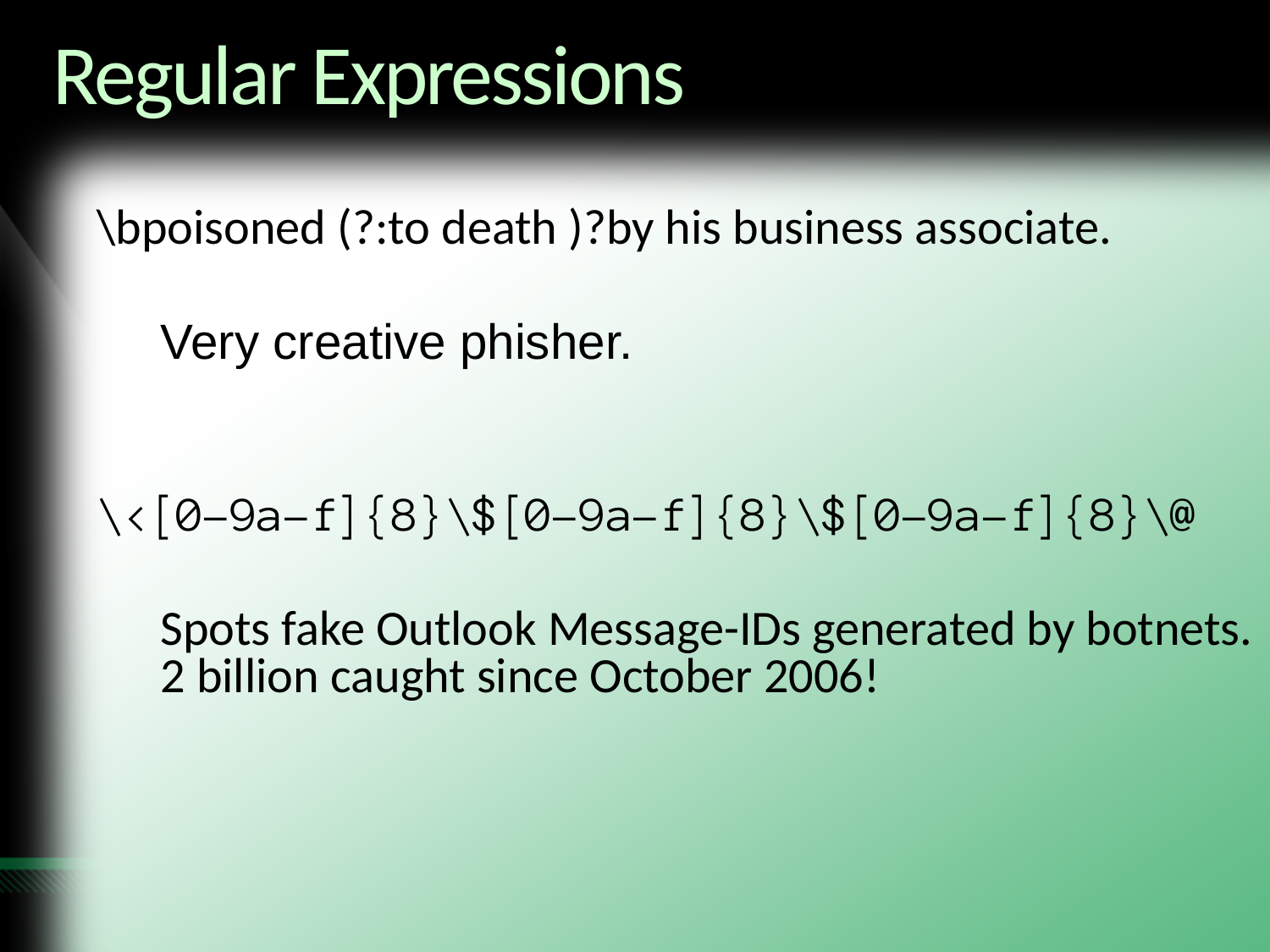

# Regular Expressions
\bpoisoned (?:to death )?by his business associate.

Very creative phisher.

\<[0-9a-f]{8}\$[0-9a-f]{8}\$[0-9a-f]{8}\@

Spots fake Outlook Message-IDs generated by botnets.  2 billion caught since October 2006!